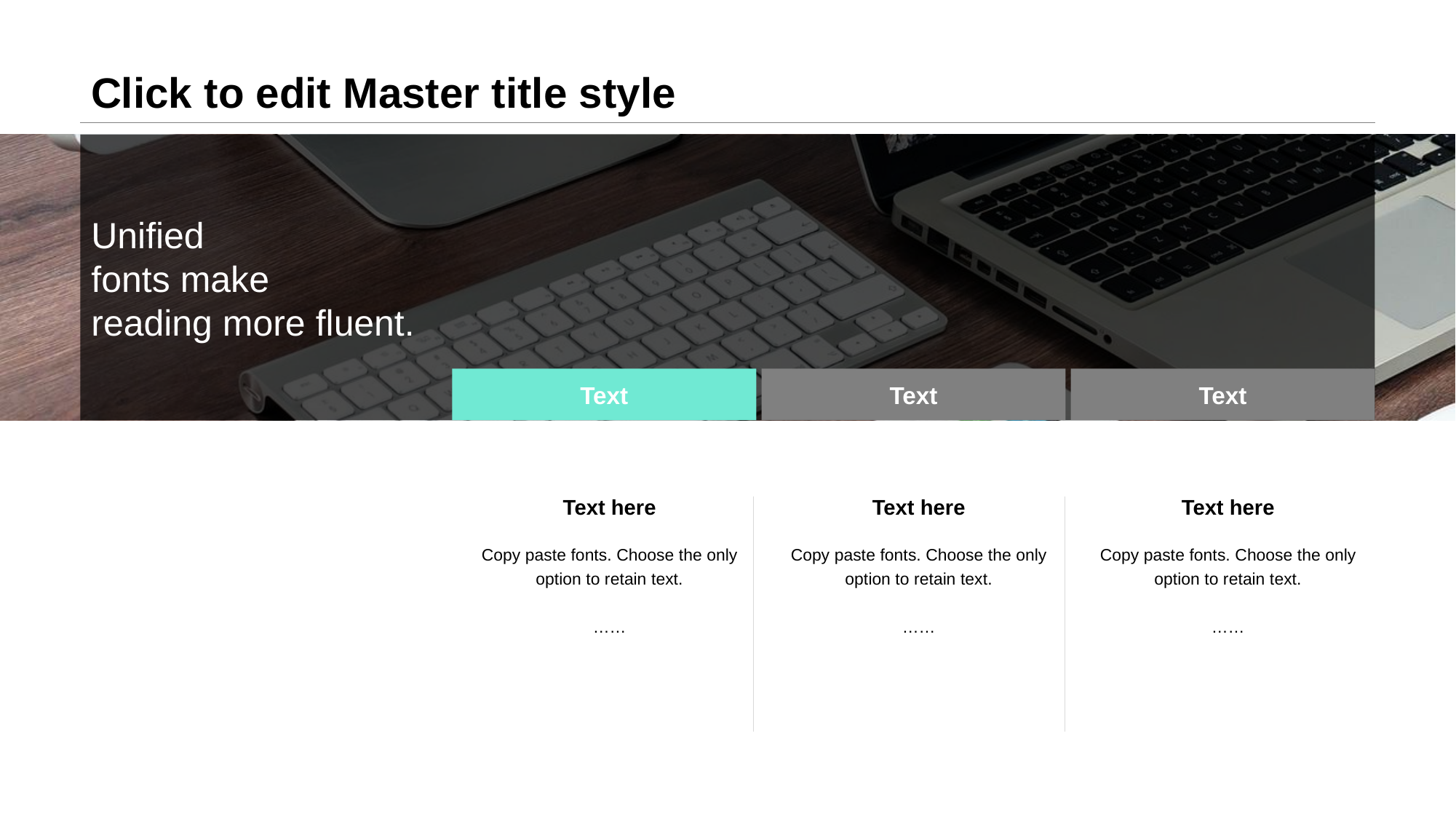

# Click to edit Master title style

Unified
fonts make
reading more fluent.
Text
Text
Text
Text here
Copy paste fonts. Choose the only option to retain text.

……
Text here
Copy paste fonts. Choose the only option to retain text.

……
Text here
Copy paste fonts. Choose the only option to retain text.

……
8